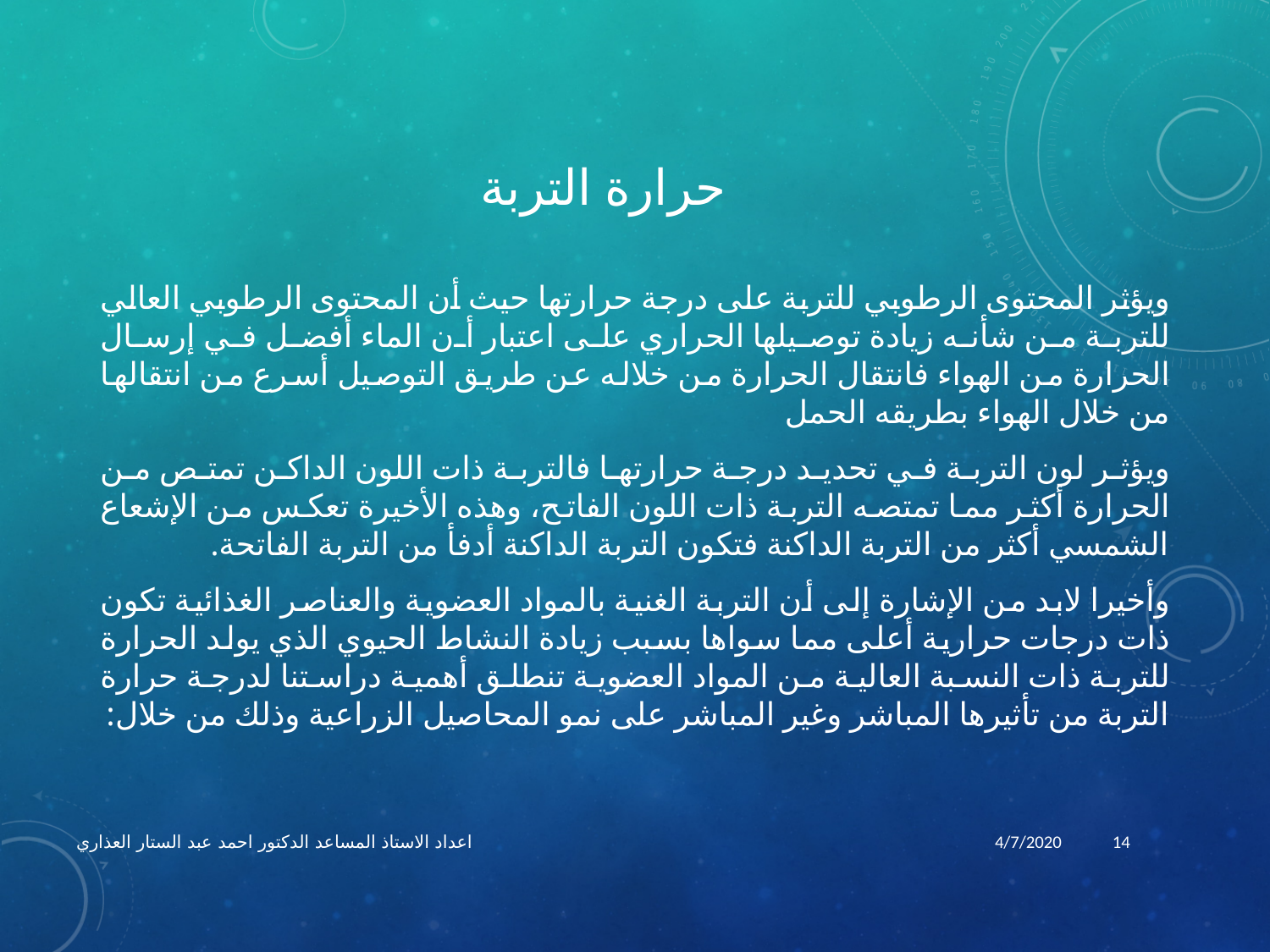

# حرارة التربة
ويؤثر المحتوى الرطوبي للتربة على درجة حرارتها حيث أن المحتوى الرطوبي العالي للتربة من شأنه زيادة توصيلها الحراري على اعتبار أن الماء أفضل في إرسال الحرارة من الهواء فانتقال الحرارة من خلاله عن طريق التوصيل أسرع من انتقالها من خلال الهواء بطريقه الحمل
ويؤثر لون التربة في تحديد درجة حرارتها فالتربة ذات اللون الداكن تمتص من الحرارة أكثر مما تمتصه التربة ذات اللون الفاتح، وهذه الأخيرة تعكس من الإشعاع الشمسي أكثر من التربة الداكنة فتكون التربة الداكنة أدفأ من التربة الفاتحة.
وأخيرا لابد من الإشارة إلى أن التربة الغنية بالمواد العضوية والعناصر الغذائية تكون ذات درجات حرارية أعلى مما سواها بسبب زيادة النشاط الحيوي الذي يولد الحرارة للتربة ذات النسبة العالية من المواد العضوية تنطلق أهمية دراستنا لدرجة حرارة التربة من تأثيرها المباشر وغير المباشر على نمو المحاصيل الزراعية وذلك من خلال:

اعداد الاستاذ المساعد الدكتور احمد عبد الستار العذاري
4/7/2020
14